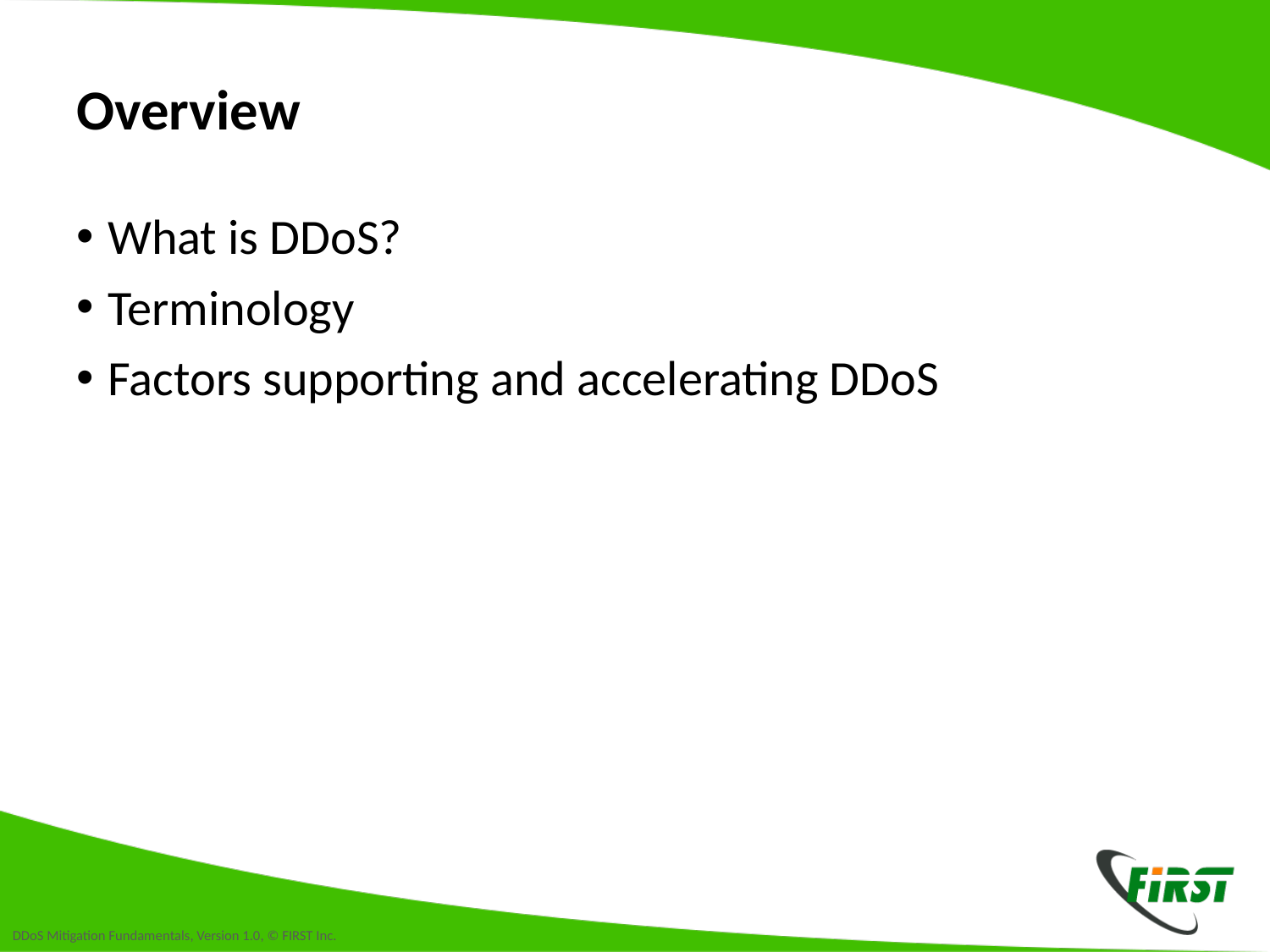

# Overview
What is DDoS?
Terminology
Factors supporting and accelerating DDoS